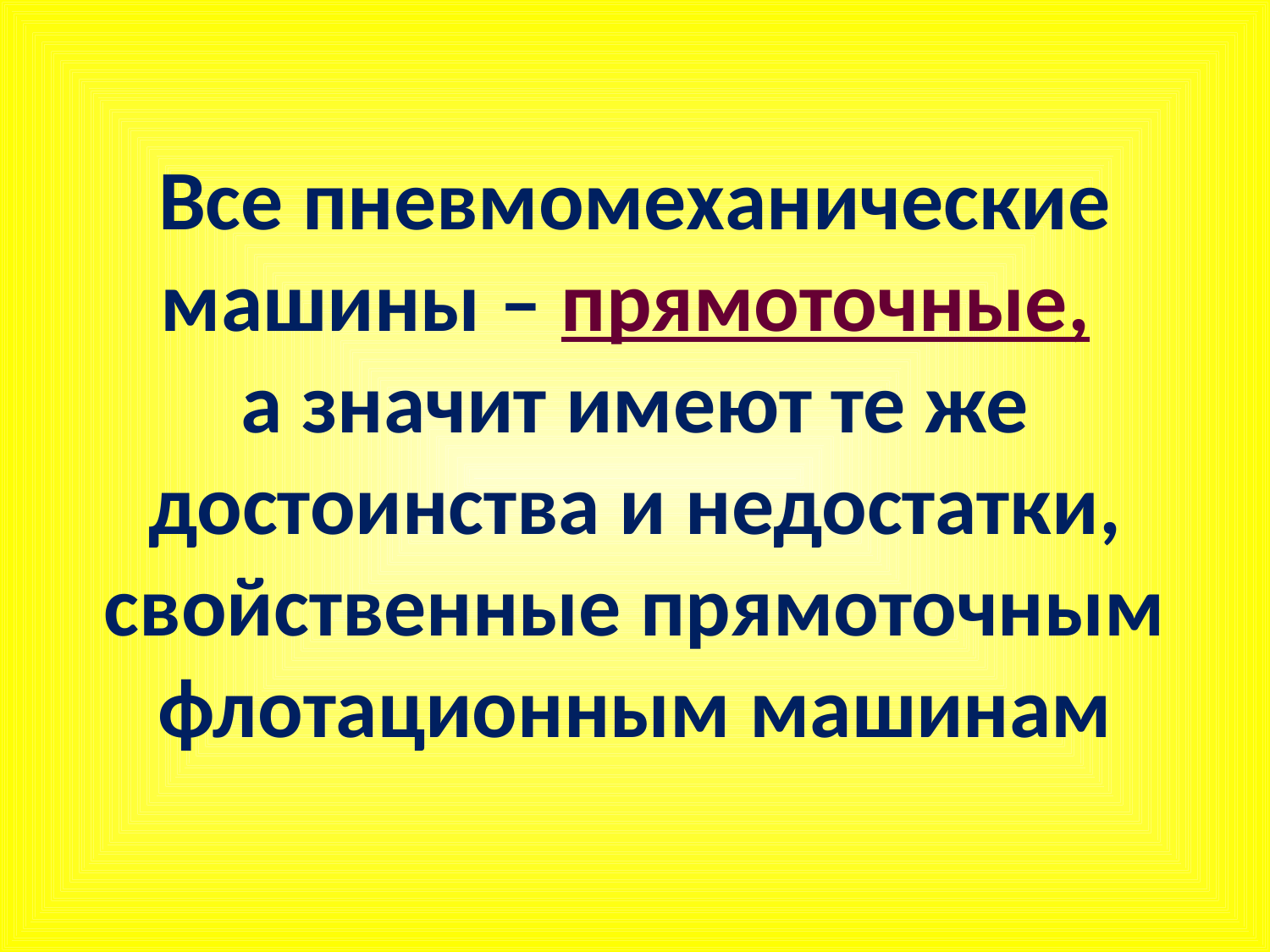

Все пневмомеханические машины – прямоточные,
а значит имеют те же достоинства и недостатки, свойственные прямоточным флотационным машинам